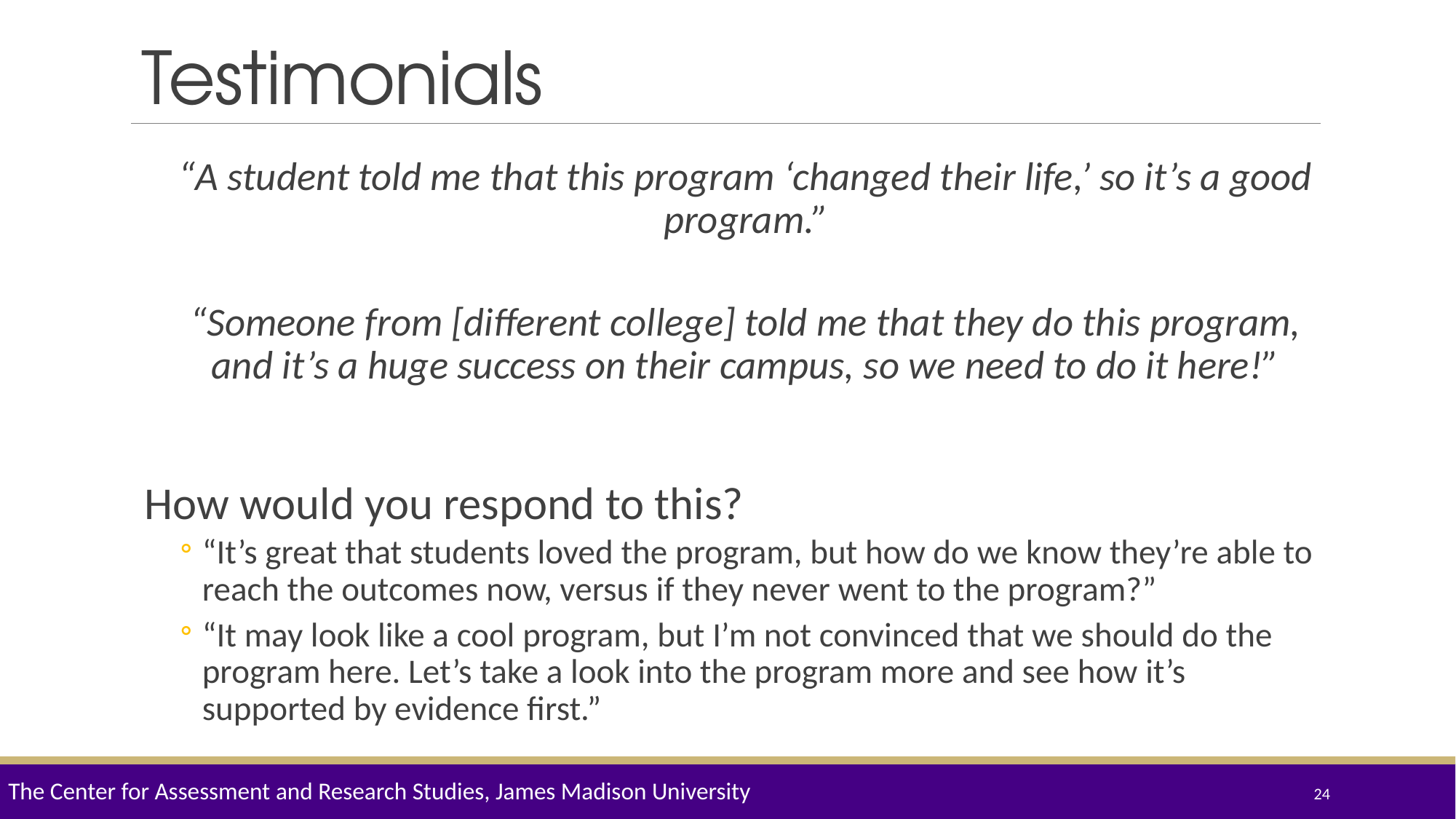

# Testimonials
“A student told me that this program ‘changed their life,’ so it’s a good program.”

“Someone from [different college] told me that they do this program, and it’s a huge success on their campus, so we need to do it here!”

How would you respond to this?
“It’s great that students loved the program, but how do we know they’re able to reach the outcomes now, versus if they never went to the program?”
“It may look like a cool program, but I’m not convinced that we should do the program here. Let’s take a look into the program more and see how it’s supported by evidence first.”
The Center for Assessment and Research Studies, James Madison University
24